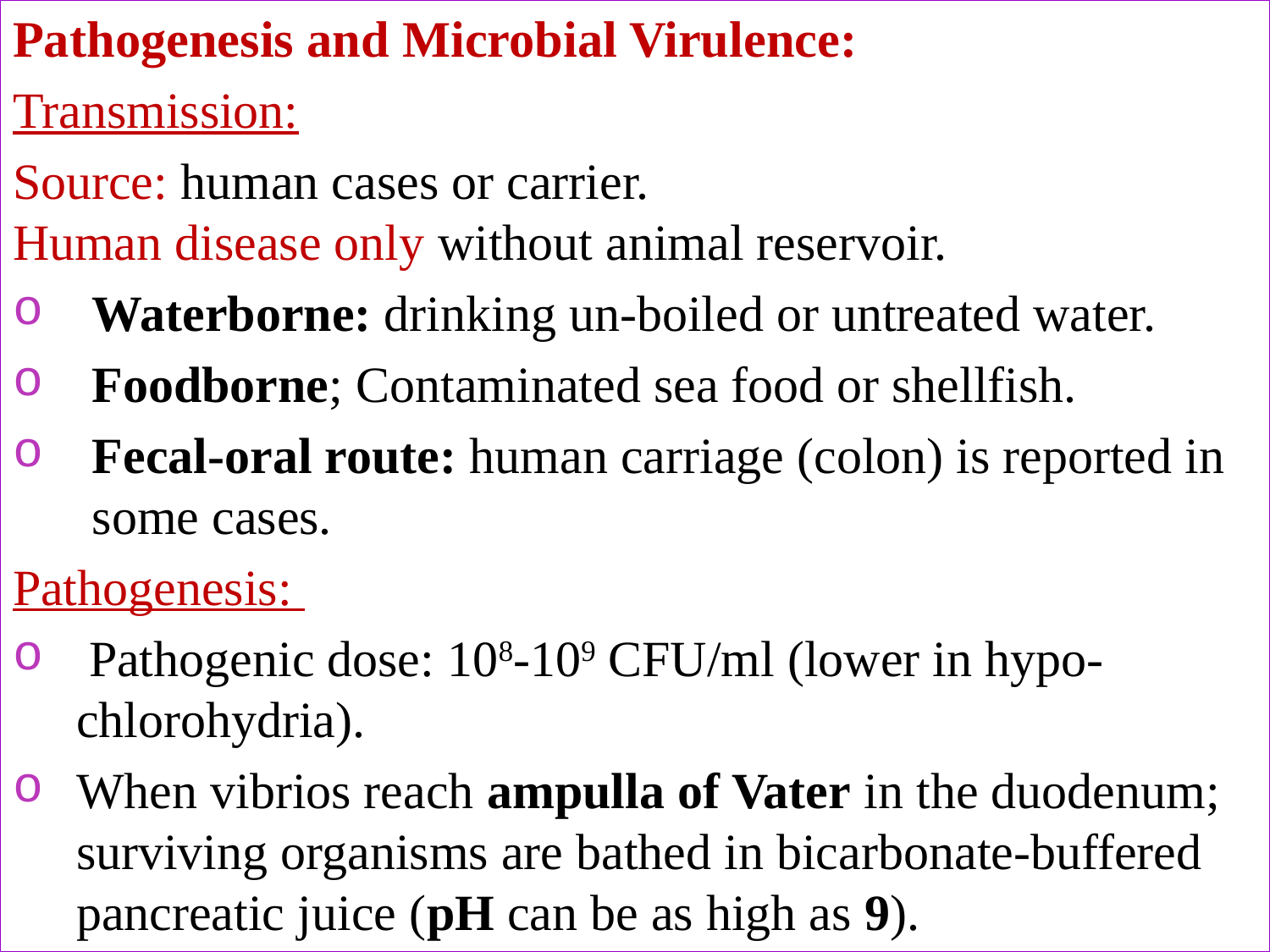

Pathogenesis and Microbial Virulence:
Transmission:
Source: human cases or carrier.                                             Human disease only without animal reservoir.
Waterborne: drinking un-boiled or untreated water.
Foodborne; Contaminated sea food or shellfish.
Fecal-oral route: human carriage (colon) is reported in some cases.
Pathogenesis:
 Pathogenic dose: 108-109 CFU/ml (lower in hypo-chlorohydria).
When vibrios reach ampulla of Vater in the duodenum; surviving organisms are bathed in bicarbonate-buffered pancreatic juice (pH can be as high as 9).